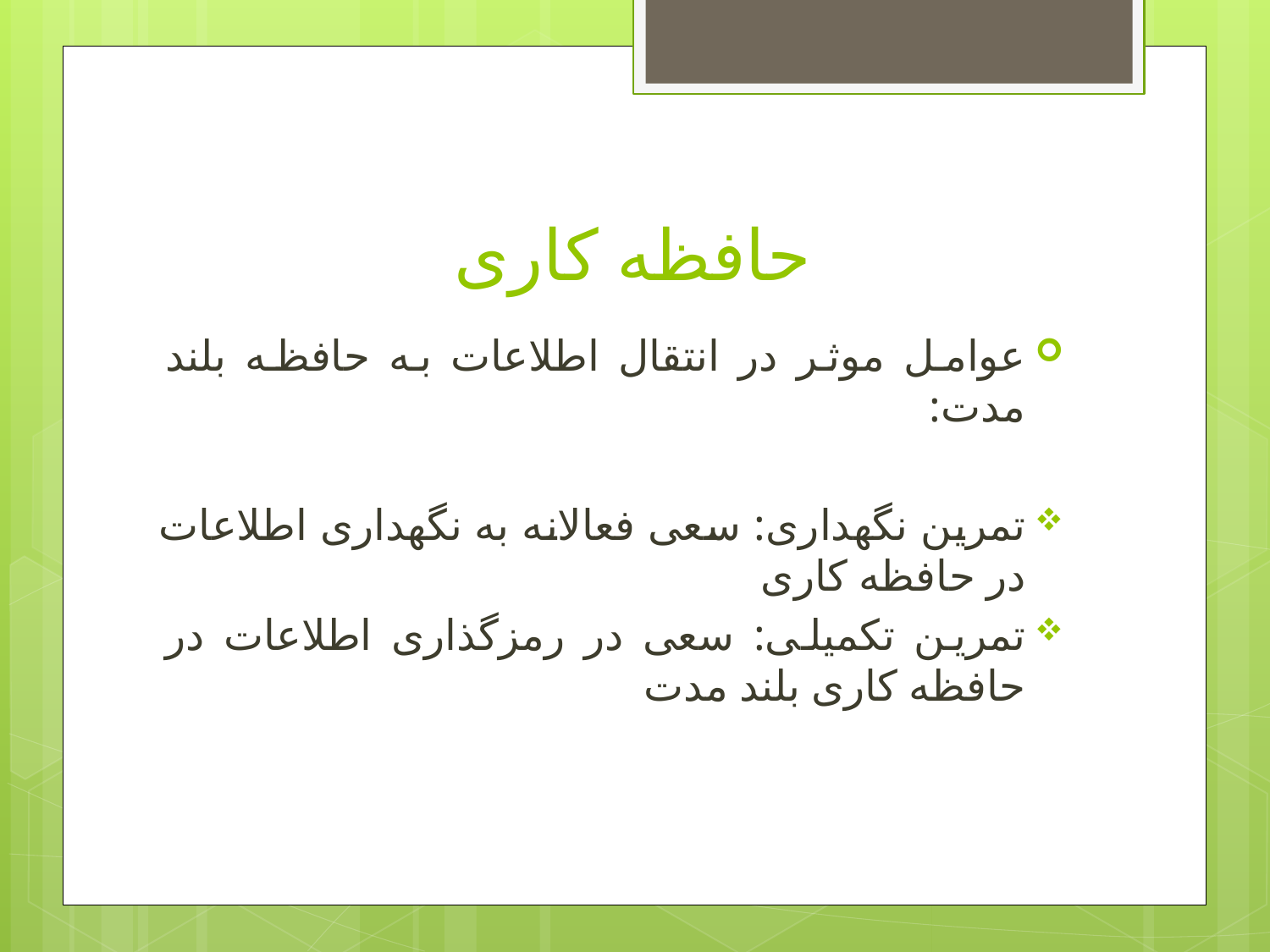

# حافظه کاری
عوامل موثر در انتقال اطلاعات به حافظه بلند مدت:

تمرین نگهداری: سعی فعالانه به نگهداری اطلاعات در حافظه کاری
تمرین تکمیلی: سعی در رمزگذاری اطلاعات در حافظه کاری بلند مدت